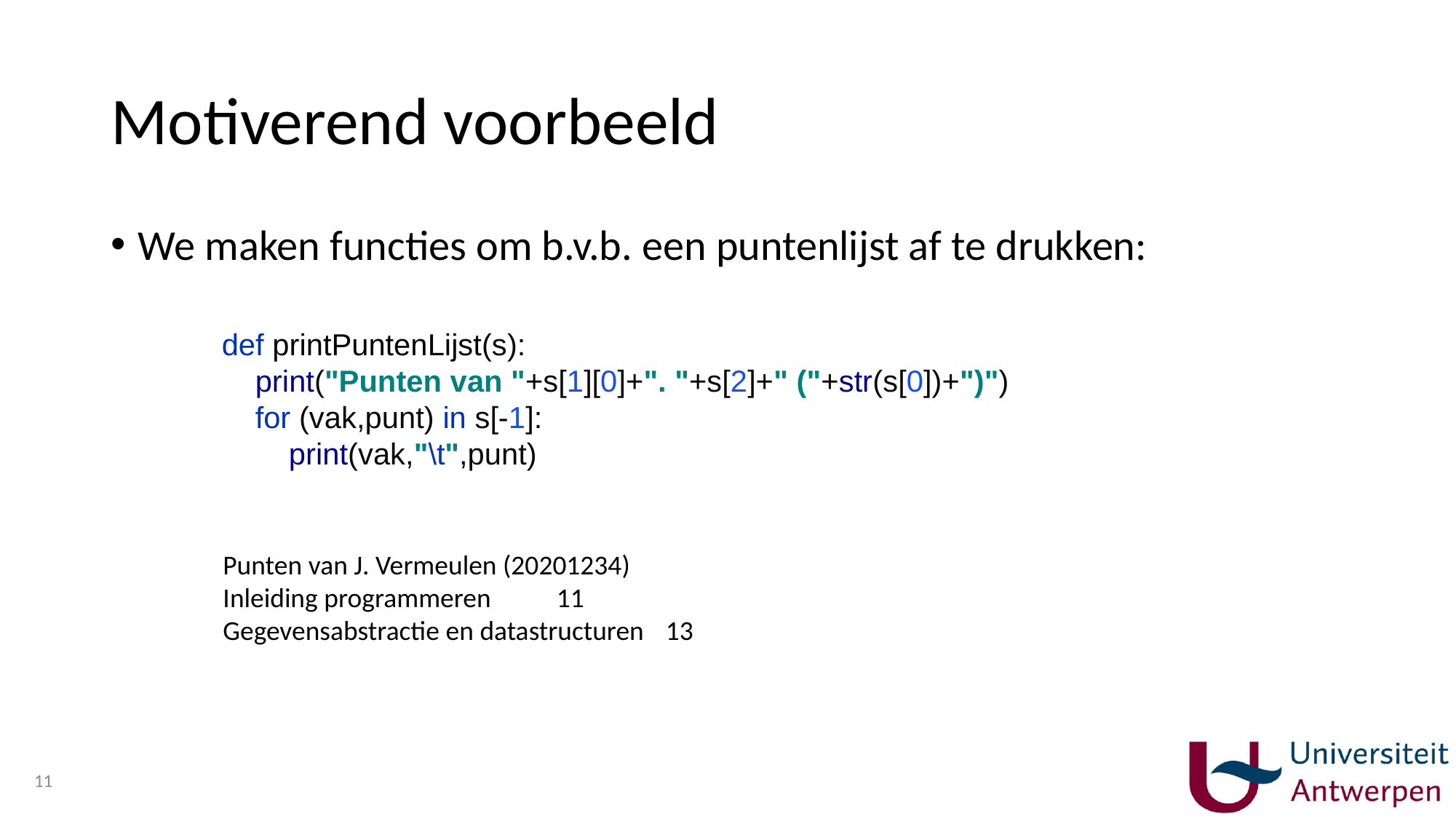

# Motiverend voorbeeld
We maken functies om b.v.b. een puntenlijst af te drukken:
def printPuntenLijst(s):
    print("Punten van "+s[1][0]+". "+s[2]+" ("+str(s[0])+")")
    for (vak,punt) in s[-1]:
        print(vak,"\t",punt)
Punten van J. Vermeulen (20201234)
Inleiding programmeren 	 11
Gegevensabstractie en datastructuren 	 13
11